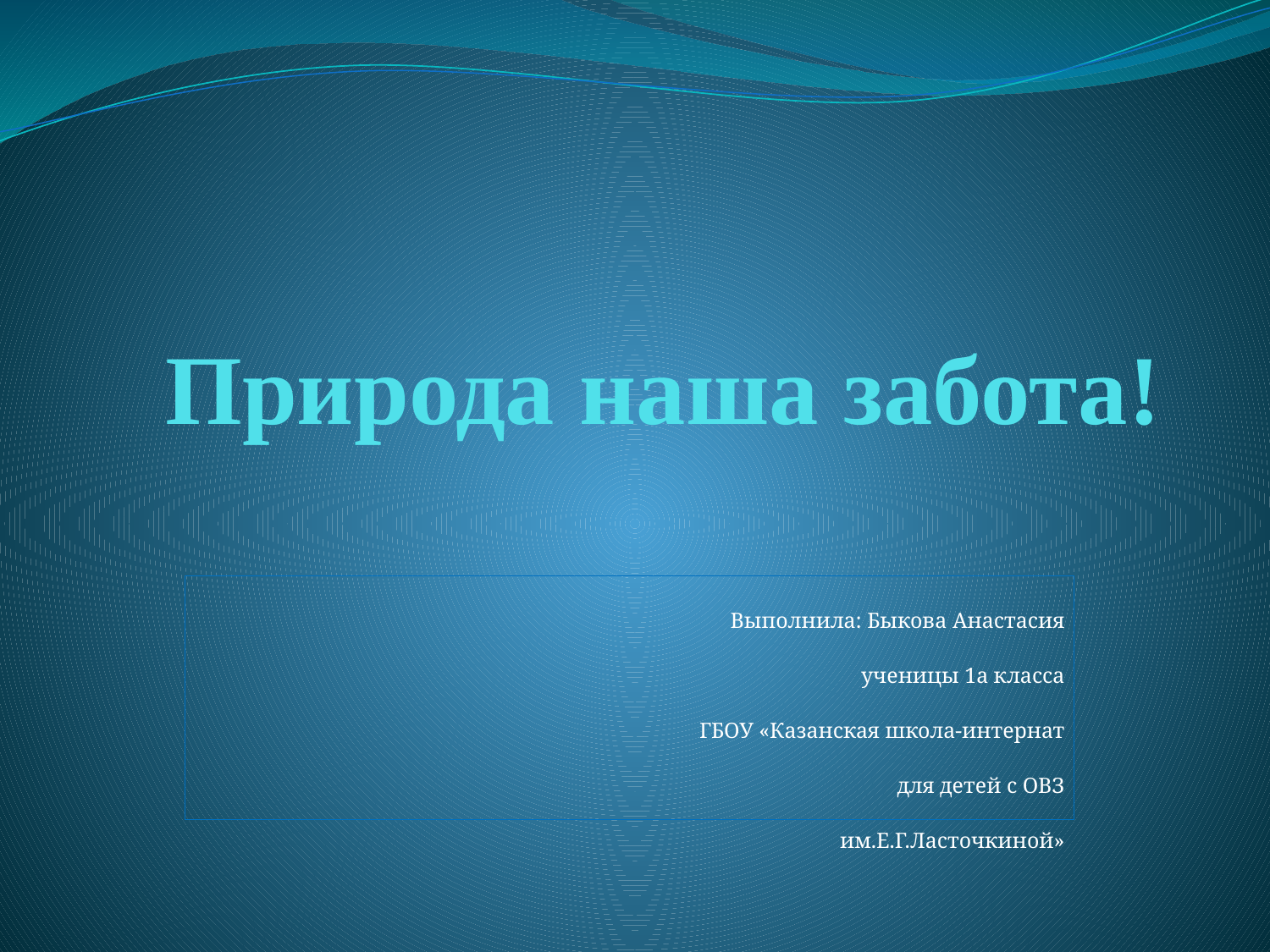

# Природа наша забота!
                                                                                                                                                   Выполнила: Быкова Анастасия
                                                                                                                                                                  ученицы 1а класса
                                                                                                                                                        ГБОУ «Казанская школа-интернат
                                                                                                                                                               для детей с ОВЗ
                                                                                                                                                                им.Е.Г.Ласточкиной»